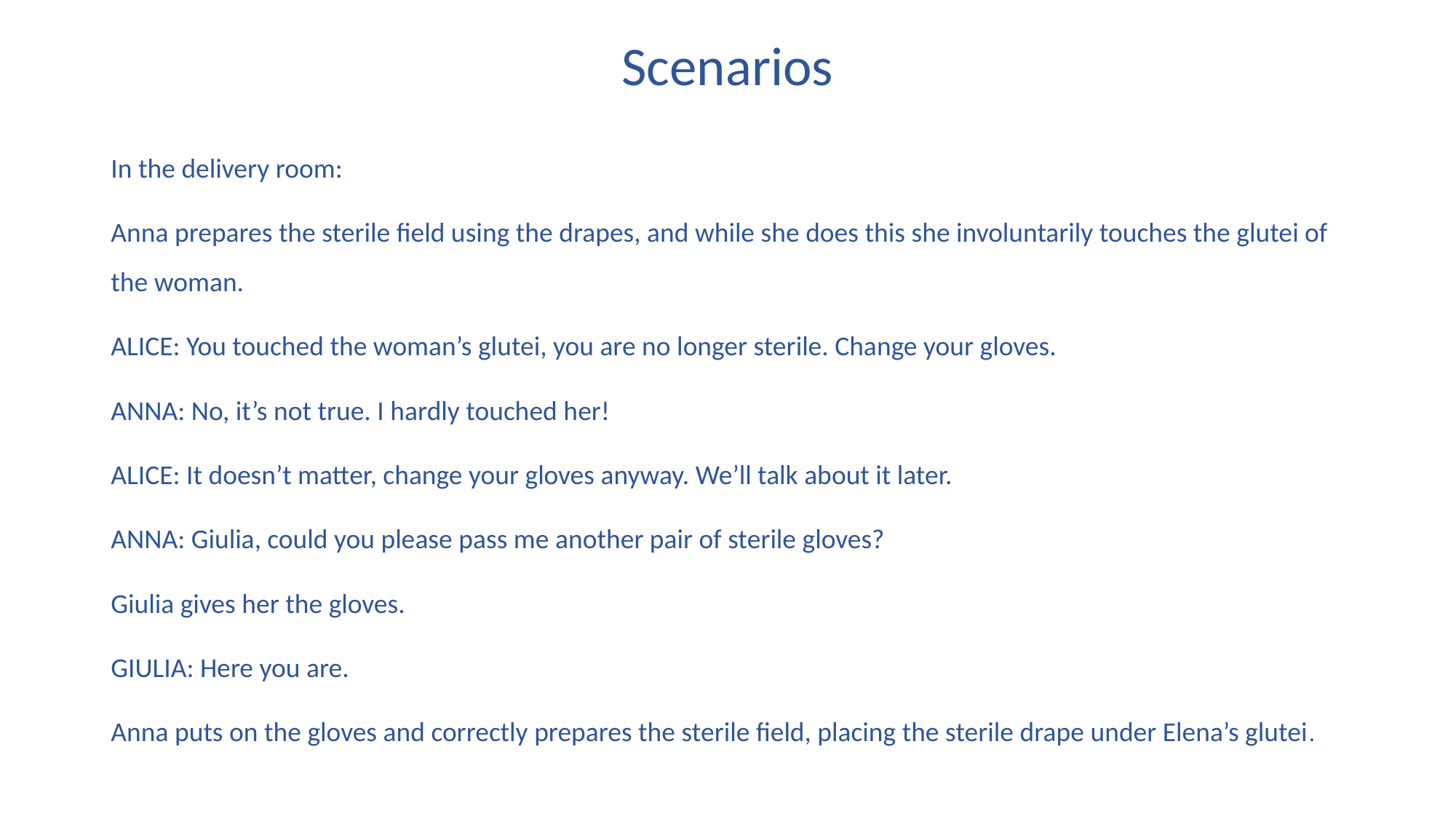

# Scenarios
In the delivery room:
Anna prepares the sterile field using the drapes, and while she does this she involuntarily touches the glutei of the woman.
ALICE: You touched the woman’s glutei, you are no longer sterile. Change your gloves.
ANNA: No, it’s not true. I hardly touched her!
ALICE: It doesn’t matter, change your gloves anyway. We’ll talk about it later.
ANNA: Giulia, could you please pass me another pair of sterile gloves?
Giulia gives her the gloves.
GIULIA: Here you are.
Anna puts on the gloves and correctly prepares the sterile field, placing the sterile drape under Elena’s glutei.